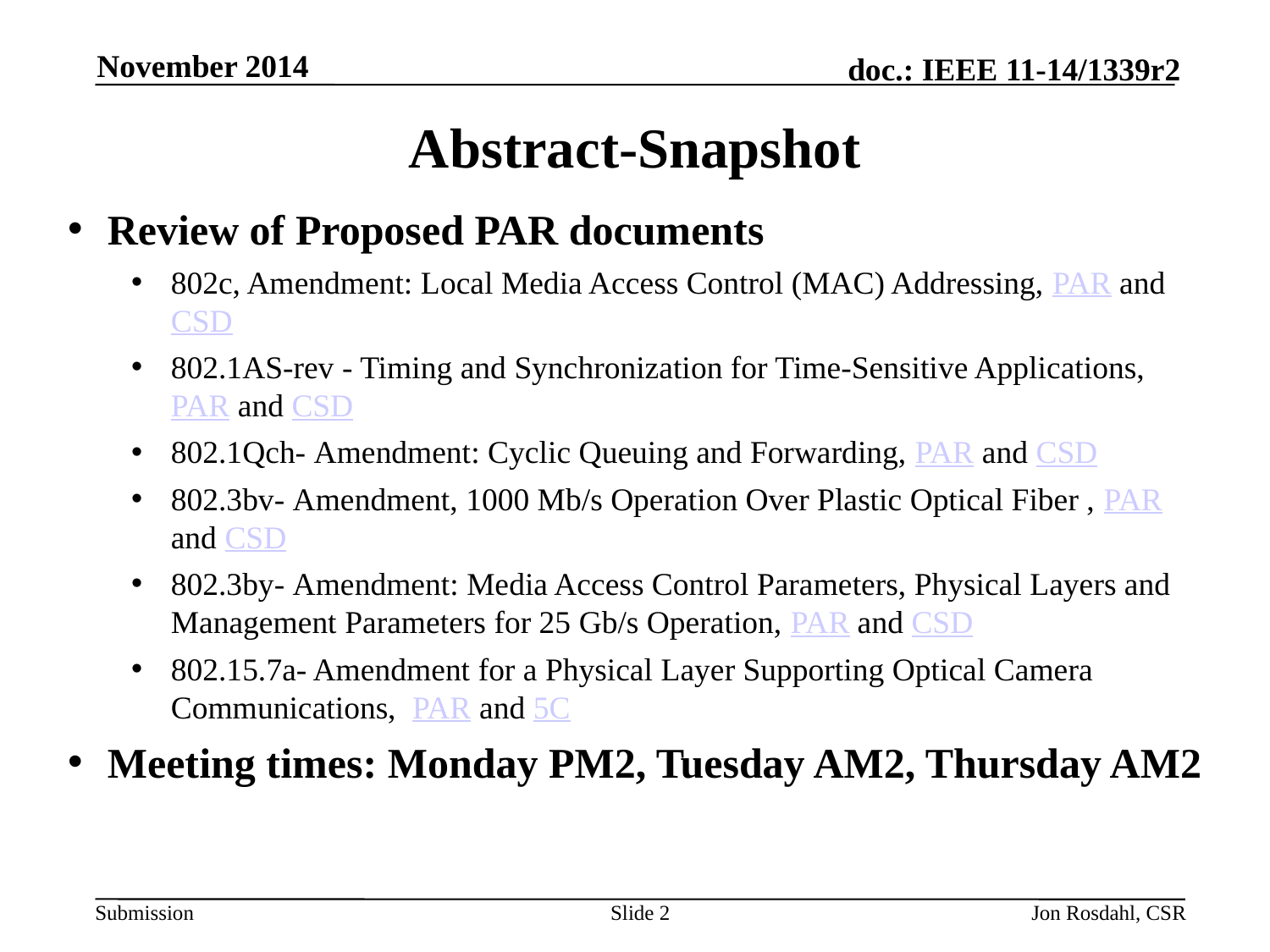

November 2014
# Abstract-Snapshot
Review of Proposed PAR documents
802c, Amendment: Local Media Access Control (MAC) Addressing, PAR and CSD
802.1AS-rev - Timing and Synchronization for Time-Sensitive Applications, PAR and CSD
802.1Qch- Amendment: Cyclic Queuing and Forwarding, PAR and CSD
802.3bv- Amendment, 1000 Mb/s Operation Over Plastic Optical Fiber , PAR and CSD
802.3by- Amendment: Media Access Control Parameters, Physical Layers and Management Parameters for 25 Gb/s Operation, PAR and CSD
802.15.7a- Amendment for a Physical Layer Supporting Optical Camera Communications,  PAR and 5C
Meeting times: Monday PM2, Tuesday AM2, Thursday AM2
Slide 2
Jon Rosdahl, CSR